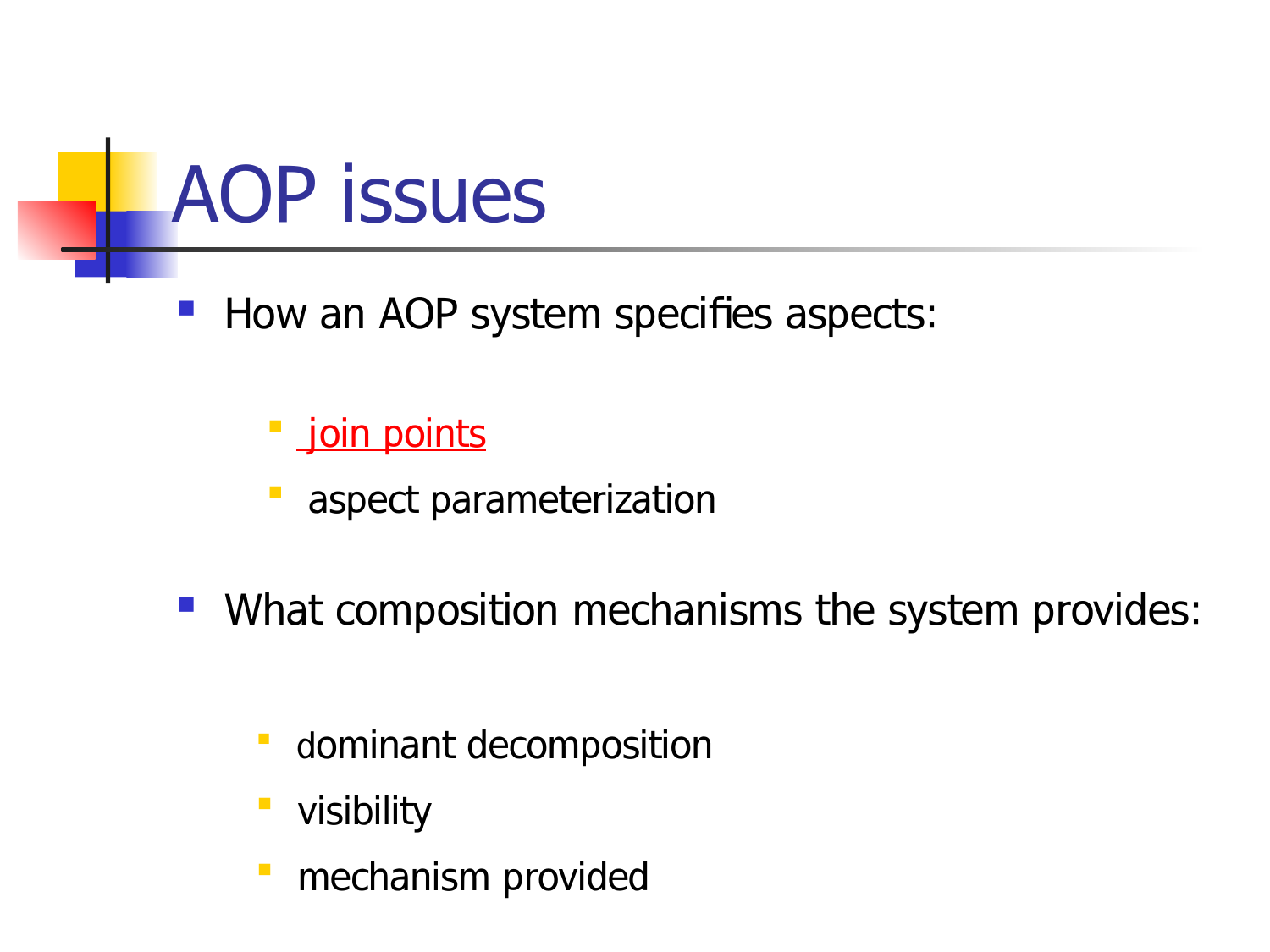

# AOP issues
How an AOP system specifies aspects:

What composition mechanisms the system provides:

 join points
 aspect parameterization
 dominant decomposition
 visibility
 mechanism provided